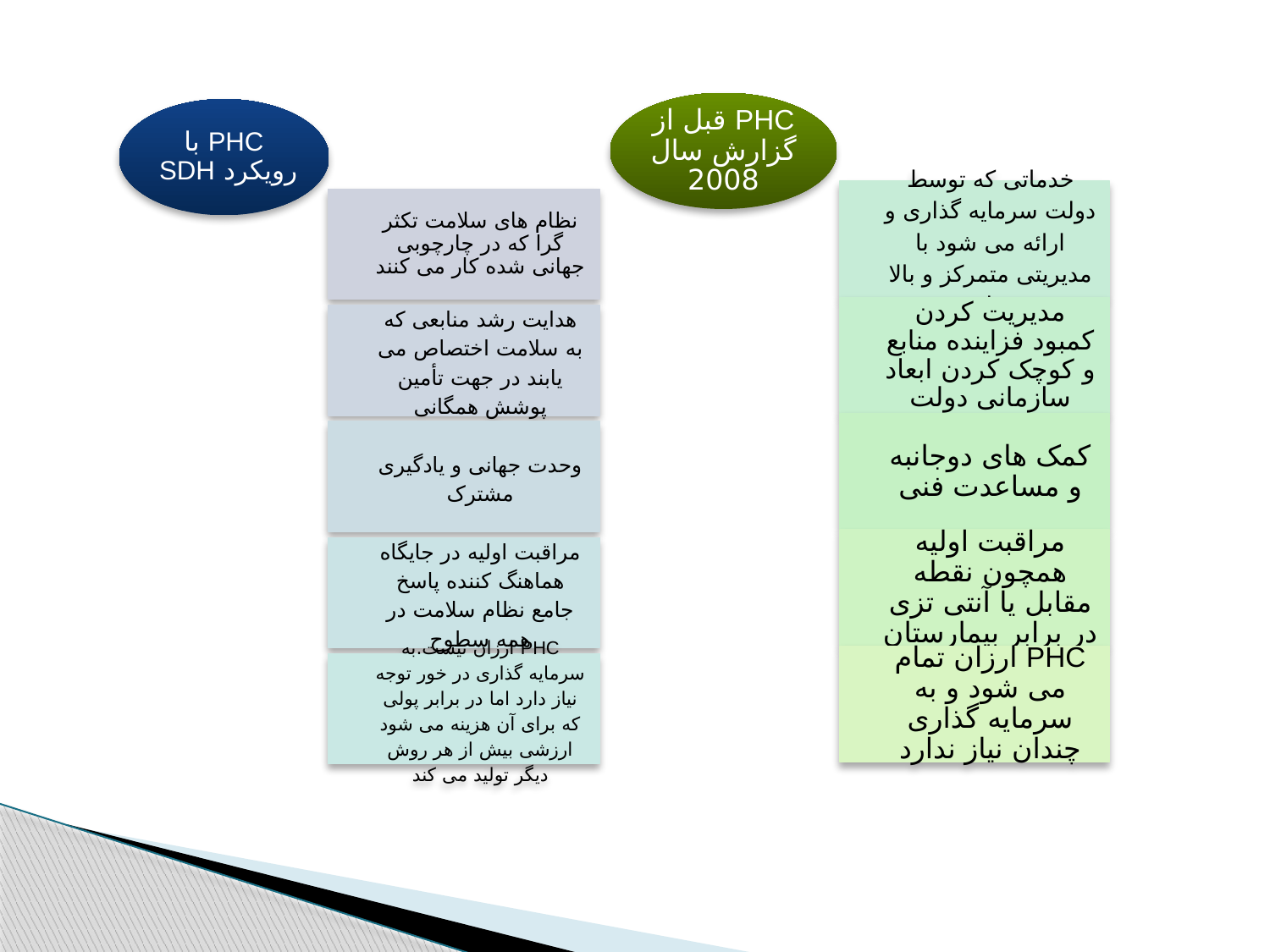

PHC قبل از گزارش سال 2008
PHC با رویکرد SDH
خدماتی که توسط دولت سرمایه گذاری و ارائه می شود با مدیریتی متمرکز و بالا به پایین
نظام های سلامت تکثر گرا که در چارچوبی جهانی شده کار می کنند
مدیریت کردن کمبود فزاینده منابع و کوچک کردن ابعاد سازمانی دولت
هدایت رشد منابعی که به سلامت اختصاص می یابند در جهت تأمین پوشش همگانی
کمک های دوجانبه و مساعدت فنی
وحدت جهانی و یادگیری مشترک
مراقبت اولیه همچون نقطه مقابل یا آنتی تزی در برابر بیمارستان
مراقبت اولیه در جایگاه هماهنگ کننده پاسخ جامع نظام سلامت در همه سطوح
PHC ارزان تمام می شود و به سرمایه گذاری چندان نیاز ندارد
PHC ارزان نیست.به سرمایه گذاری در خور توجه نیاز دارد اما در برابر پولی که برای آن هزینه می شود ارزشی بیش از هر روش دیگر تولید می کند